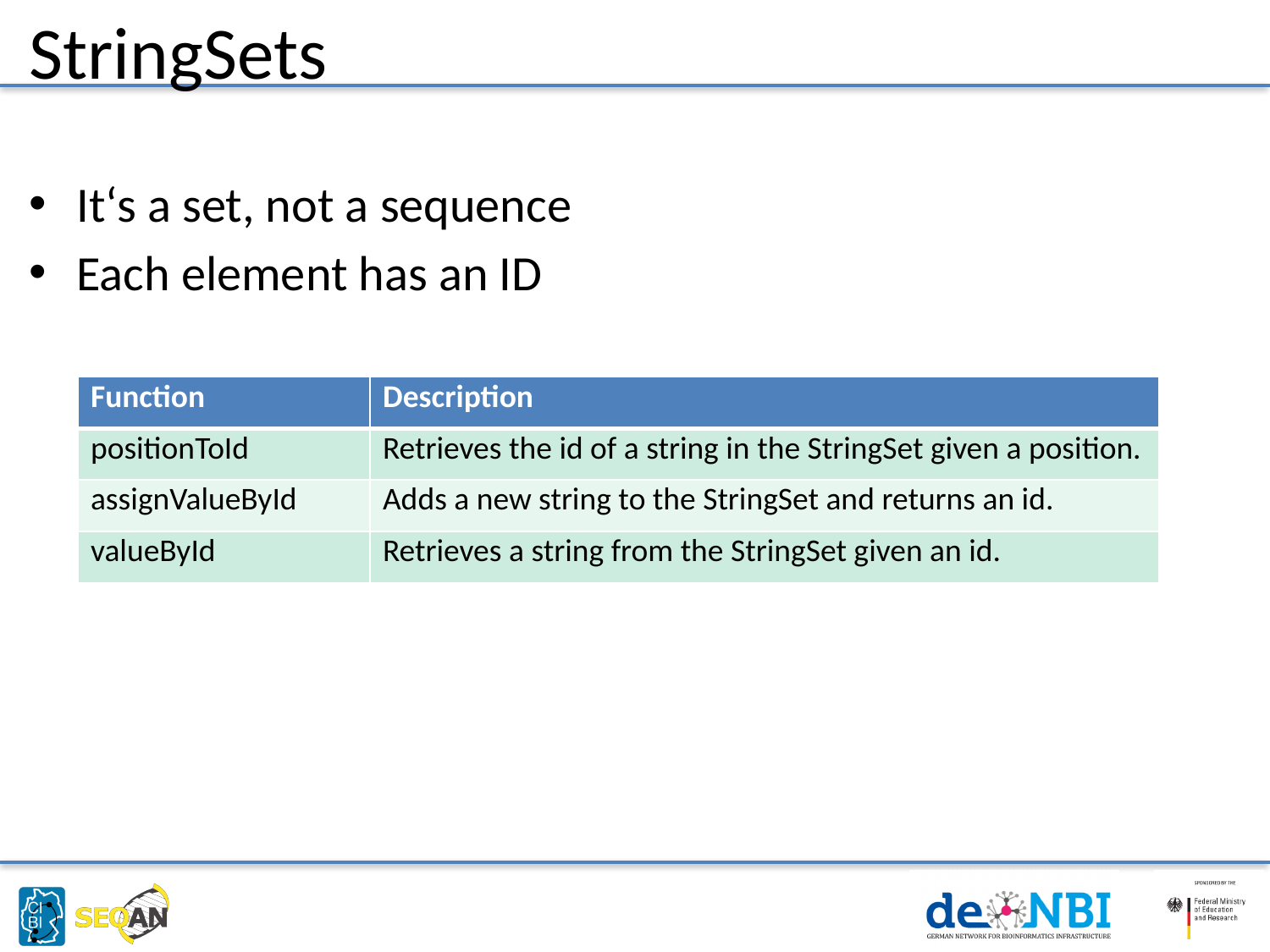

StringSets
It‘s a set, not a sequence
Each element has an ID
| Function | Description |
| --- | --- |
| positionToId | Retrieves the id of a string in the StringSet given a position. |
| assignValueById | Adds a new string to the StringSet and returns an id. |
| valueById | Retrieves a string from the StringSet given an id. |